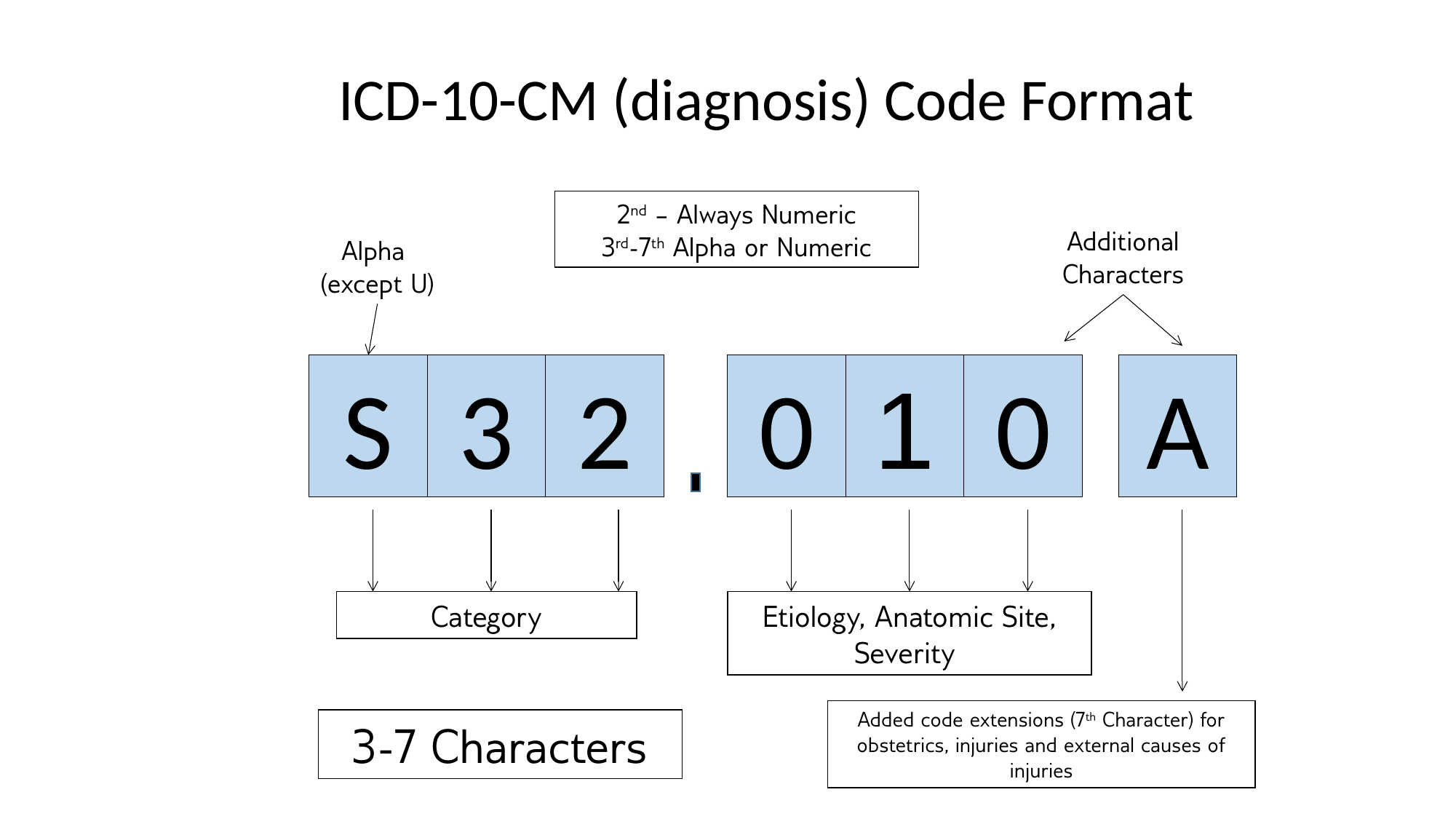

# ICD-10-CM (diagnosis) Code Format
2nd – Always Numeric
3rd-7th Alpha or Numeric
Additional Characters
Alpha
(except U)
S
3
2
0
1
0
A

Category
Etiology, Anatomic Site, Severity
Added code extensions (7th Character) for obstetrics, injuries and external causes of injuries
3-7 Characters